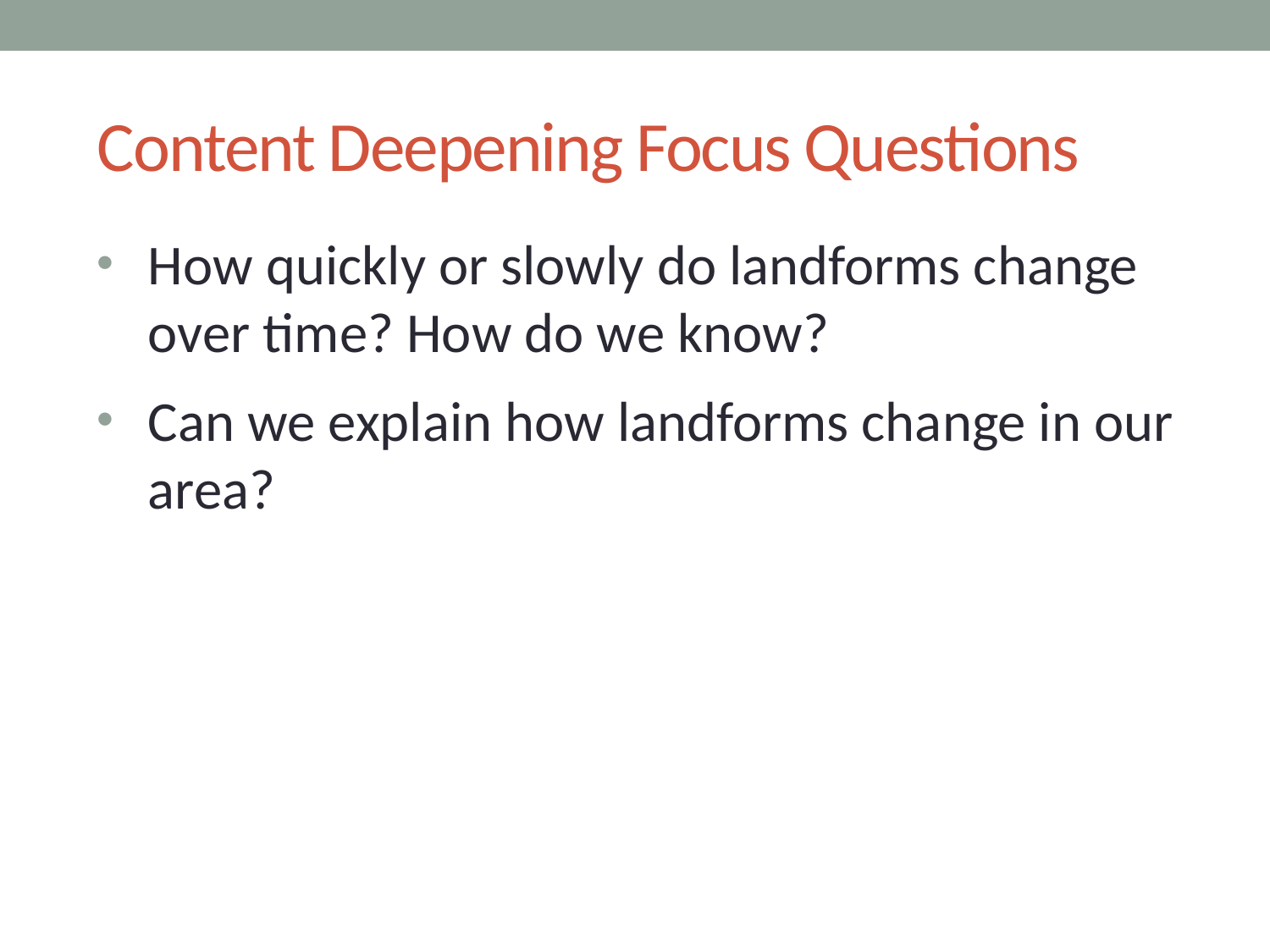

# Content Deepening Focus Questions
How quickly or slowly do landforms change over time? How do we know?
Can we explain how landforms change in our area?